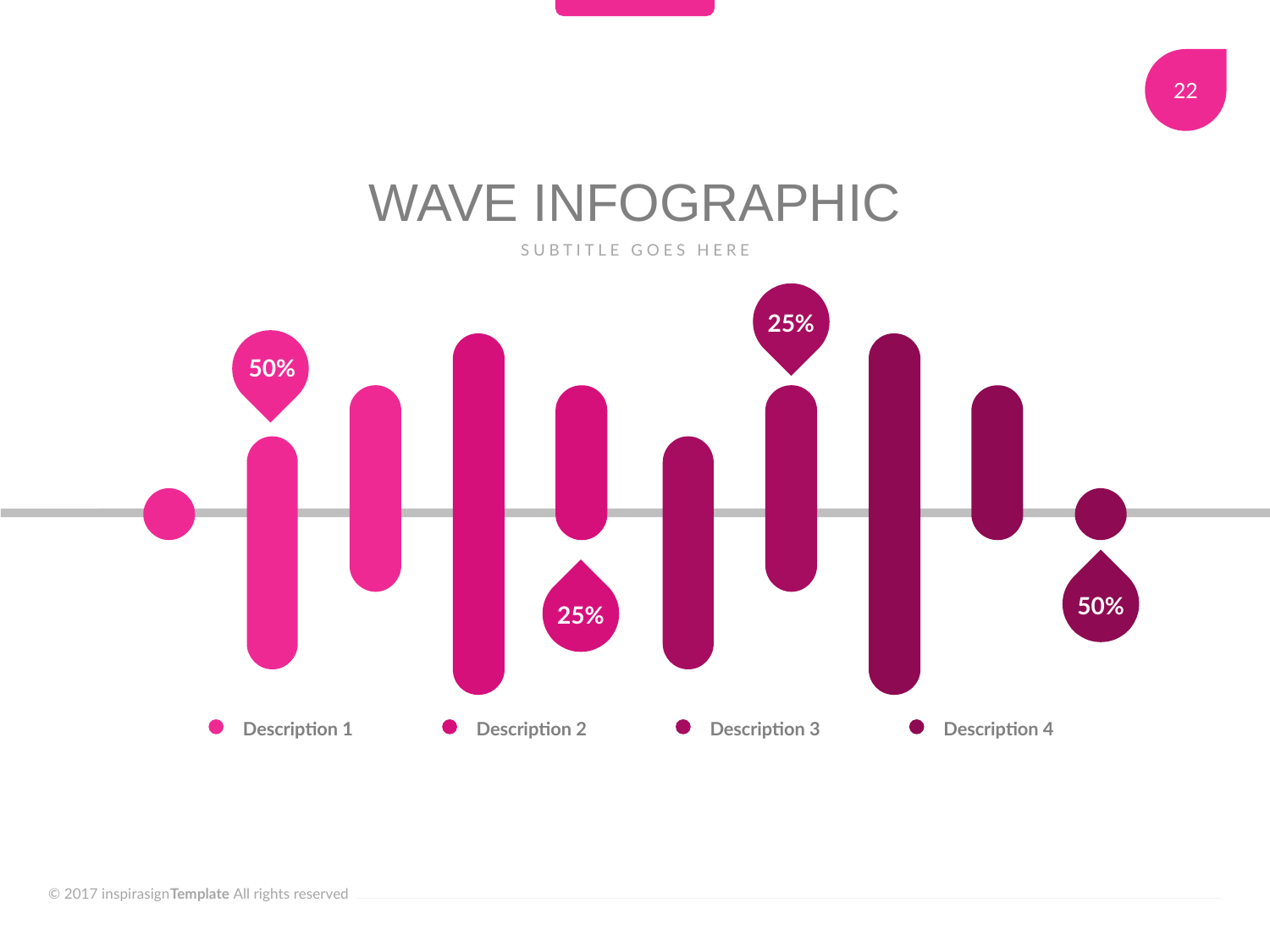

WAVE INFOGRAPHIC
SUBTITLE GOES HERE

25%

50%

50%
25%
Description 1
Description 2
Description 3
Description 4